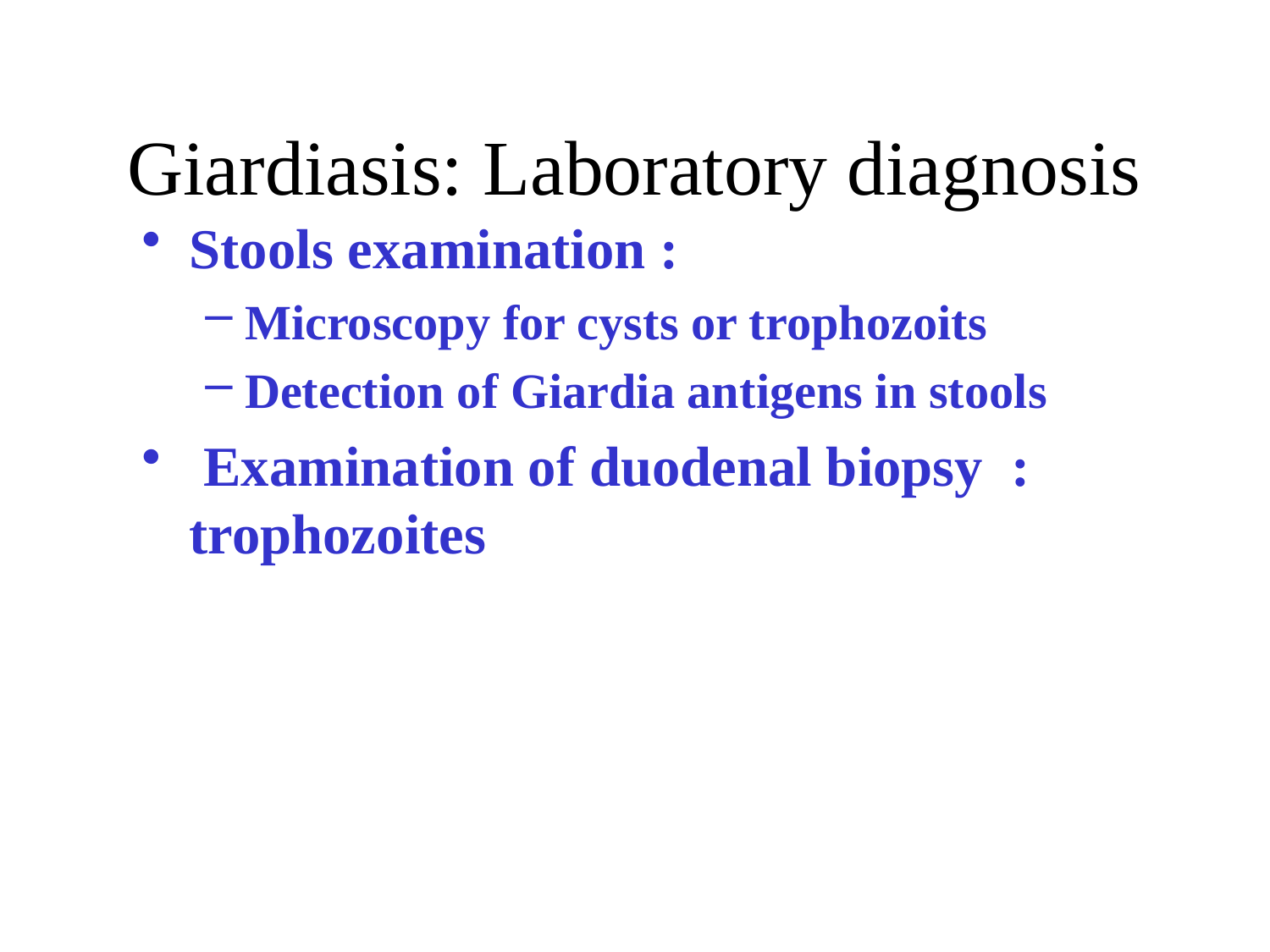

# Giardiasis: Laboratory diagnosis
Stools examination :
Microscopy for cysts or trophozoits
Detection of Giardia antigens in stools
 Examination of duodenal biopsy  : trophozoites